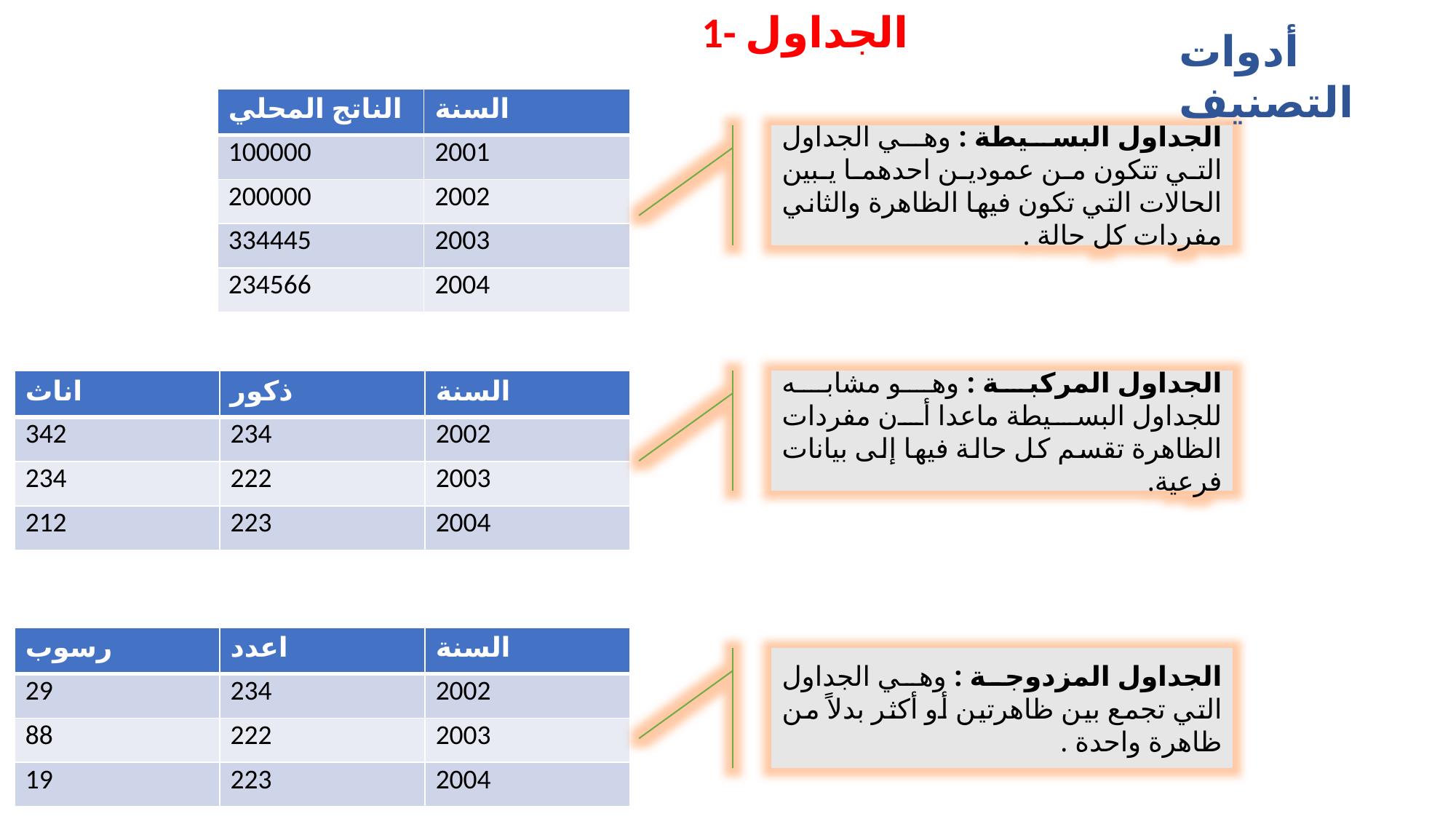

1- الجداول
أدوات التصنيف
| الناتج المحلي | السنة |
| --- | --- |
| 100000 | 2001 |
| 200000 | 2002 |
| 334445 | 2003 |
| 234566 | 2004 |
الجداول البسيطة : وهي الجداول التي تتكون من عمودين احدهما يبين الحالات التي تكون فيها الظاهرة والثاني مفردات كل حالة .
| اناث | ذكور | السنة |
| --- | --- | --- |
| 342 | 234 | 2002 |
| 234 | 222 | 2003 |
| 212 | 223 | 2004 |
الجداول المركبة : وهو مشابه للجداول البسيطة ماعدا أن مفردات الظاهرة تقسم كل حالة فيها إلى بيانات فرعية.
| رسوب | اعدد | السنة |
| --- | --- | --- |
| 29 | 234 | 2002 |
| 88 | 222 | 2003 |
| 19 | 223 | 2004 |
الجداول المزدوجة : وهي الجداول التي تجمع بين ظاهرتين أو أكثر بدلاً من ظاهرة واحدة .